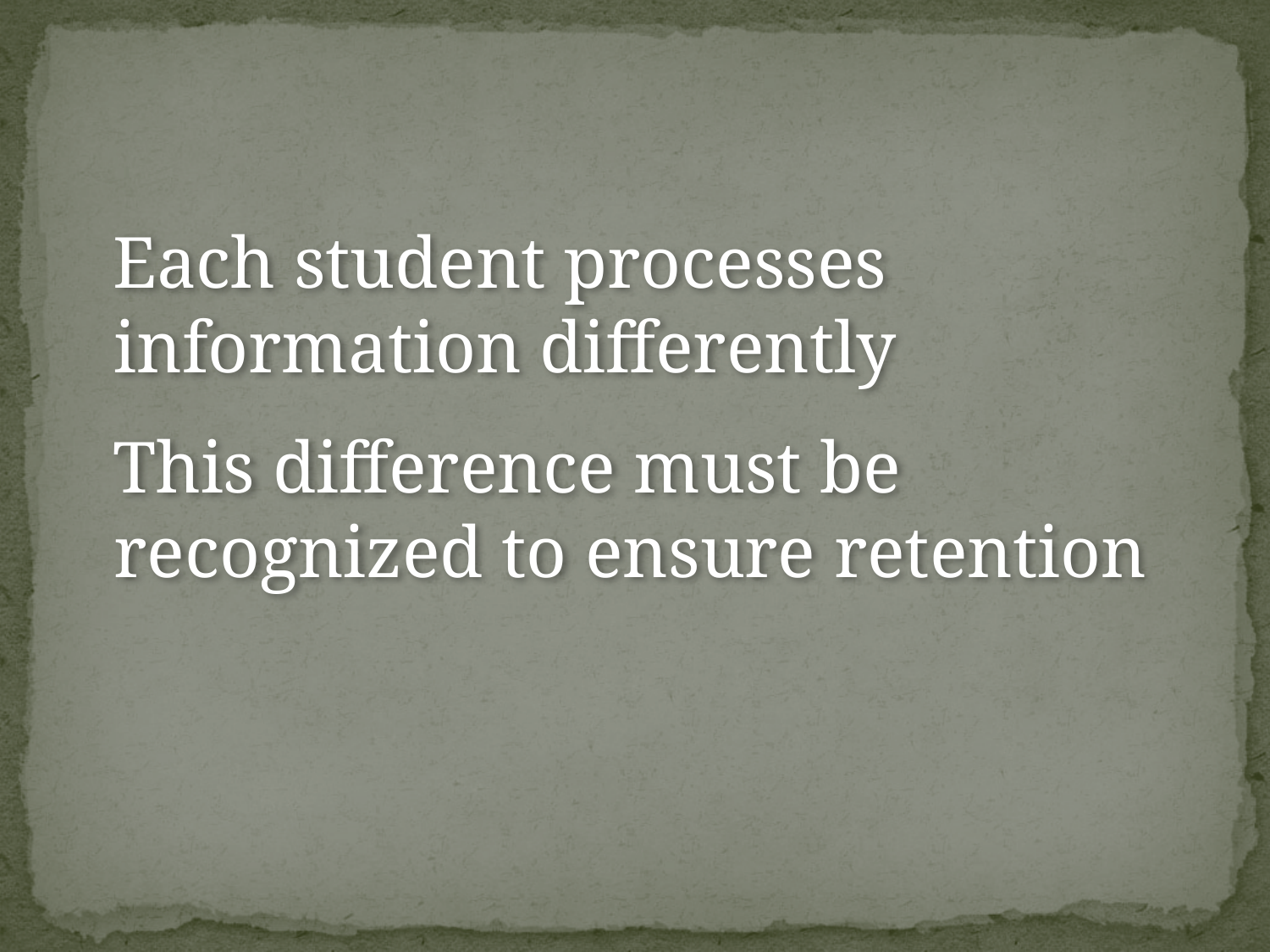

#
  Each student processes  information differently
  This difference must be recognized to ensure retention